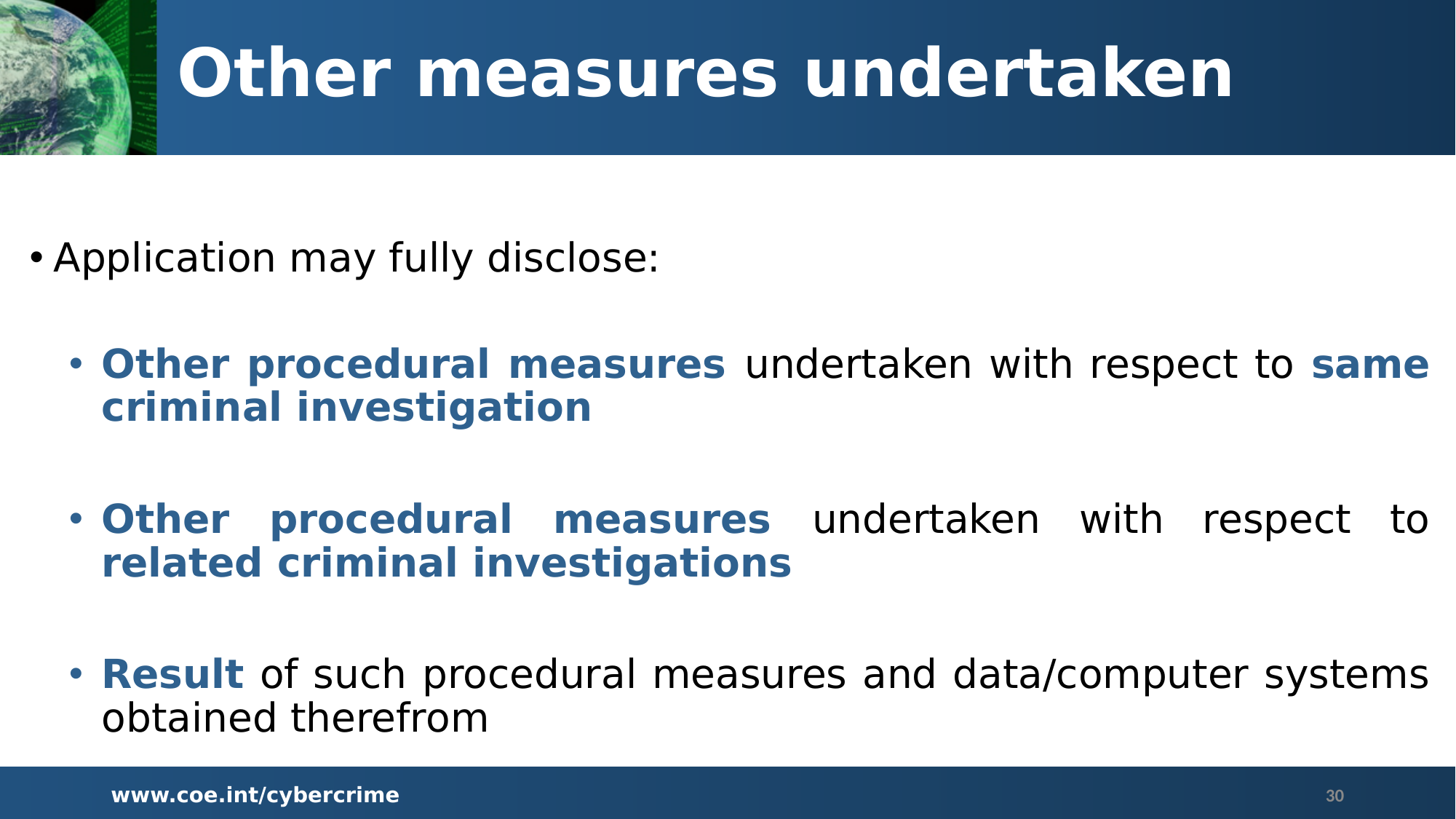

# Other measures undertaken

Application may fully disclose:

Other procedural measures undertaken with respect to same criminal investigation

Other procedural measures undertaken with respect to related criminal investigations

Result of such procedural measures and data/computer systems obtained therefrom
www.coe.int/cybercrime
30